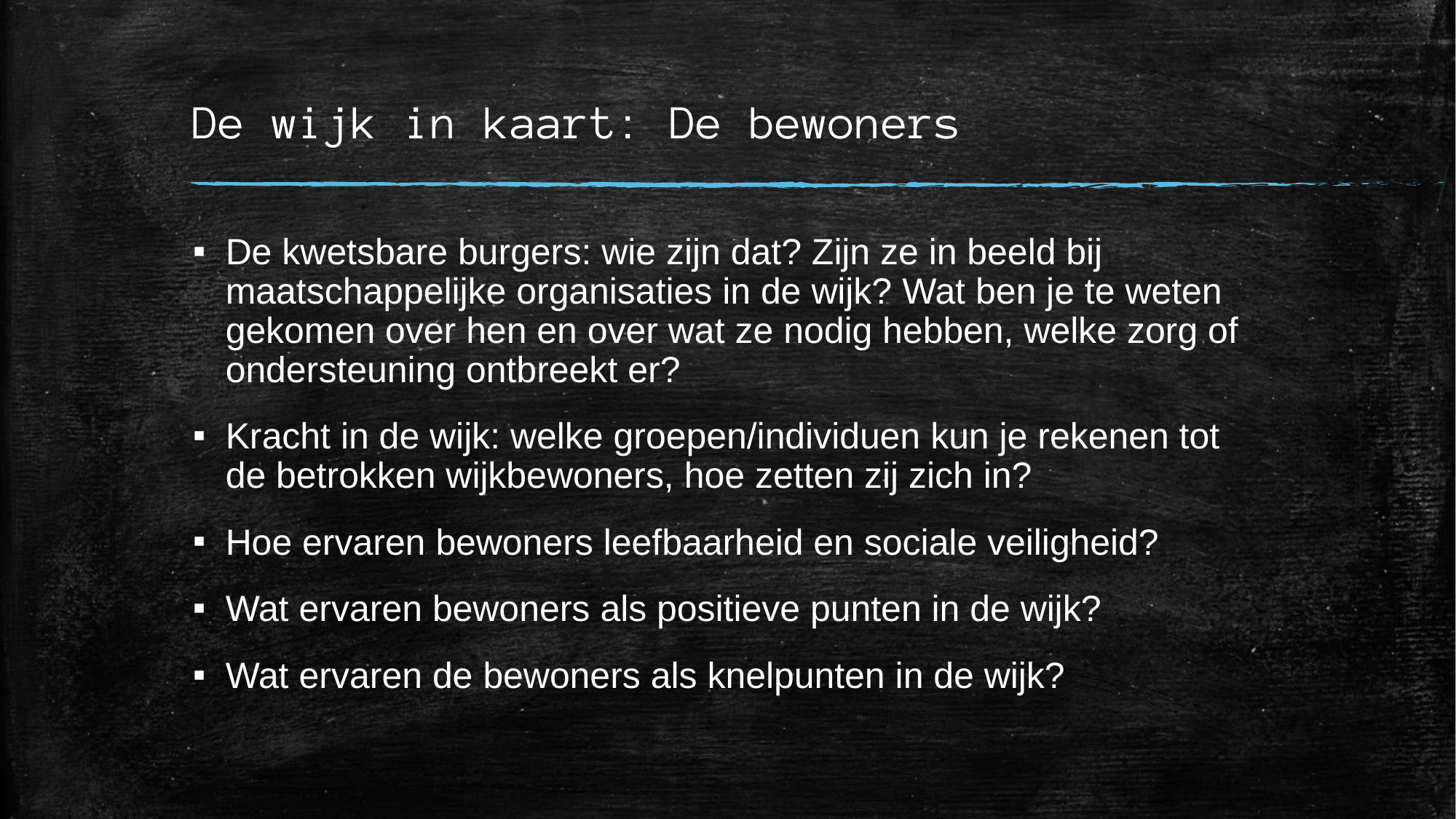

# De wijk in kaart: De bewoners
De kwetsbare burgers: wie zijn dat? Zijn ze in beeld bij maatschappelijke organisaties in de wijk? Wat ben je te weten gekomen over hen en over wat ze nodig hebben, welke zorg of ondersteuning ontbreekt er?
Kracht in de wijk: welke groepen/individuen kun je rekenen tot de betrokken wijkbewoners, hoe zetten zij zich in?
Hoe ervaren bewoners leefbaarheid en sociale veiligheid?
Wat ervaren bewoners als positieve punten in de wijk?
Wat ervaren de bewoners als knelpunten in de wijk?